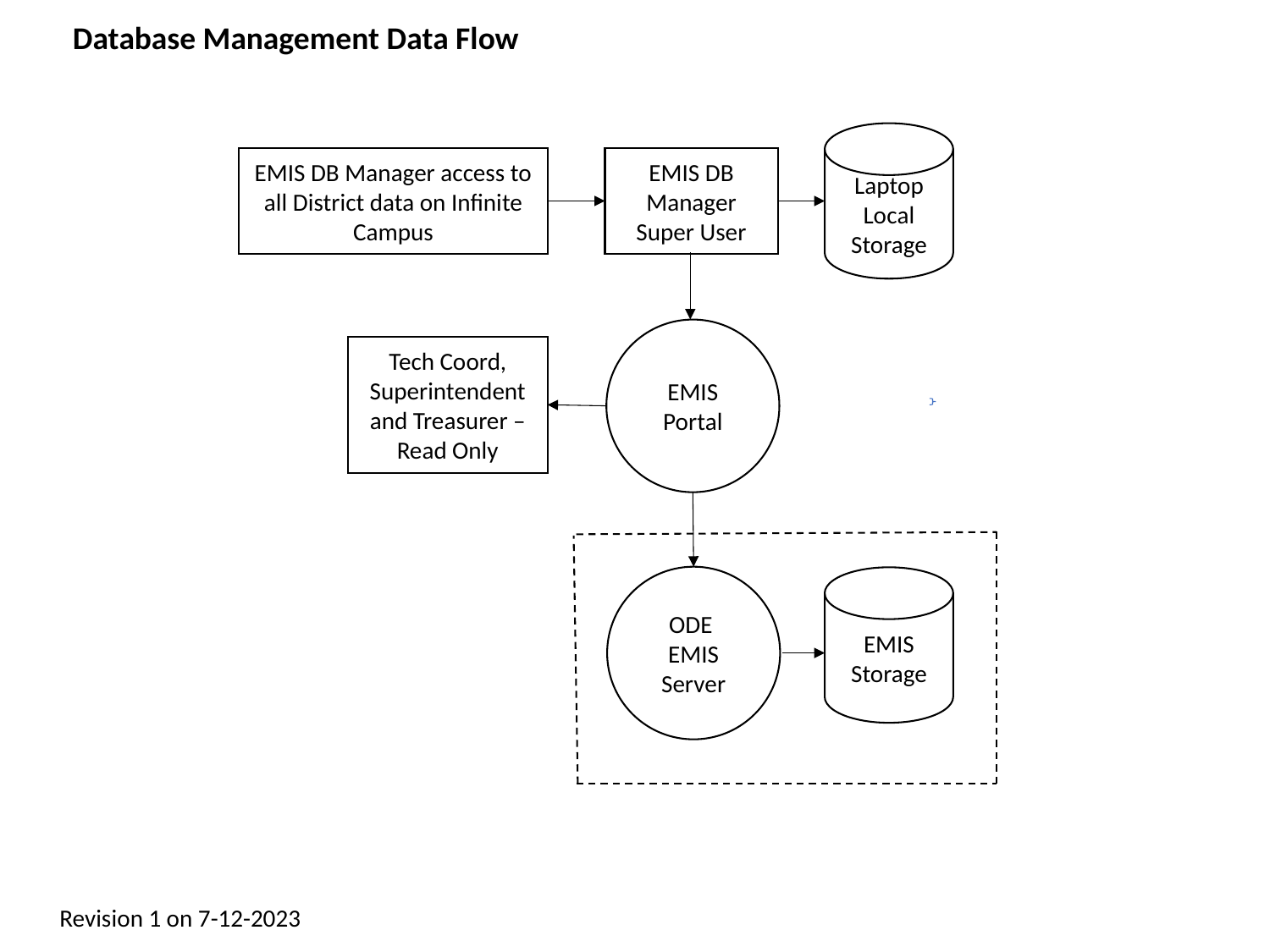

Database Management Data Flow
Laptop
Local Storage
EMIS DB Manager access to all District data on Infinite Campus
EMIS DB Manager
Super User
EMIS Portal
Tech Coord, Superintendent
and Treasurer – Read Only

ODE
EMIS Server
EMIS Storage
Revision 1 on 7-12-2023